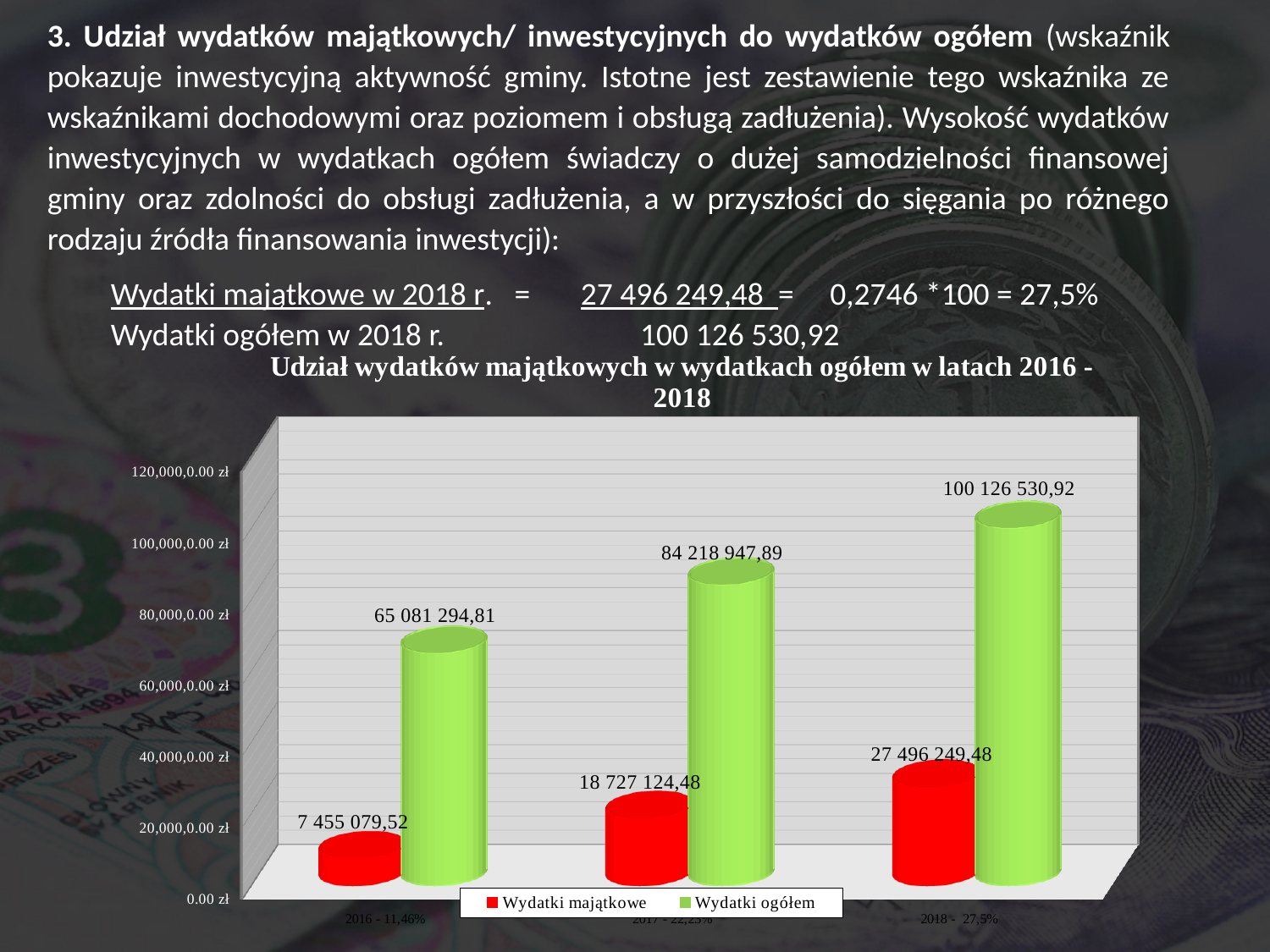

3. Udział wydatków majątkowych/ inwestycyjnych do wydatków ogółem (wskaźnik pokazuje inwestycyjną aktywność gminy. Istotne jest zestawienie tego wskaźnika ze wskaźnikami dochodowymi oraz poziomem i obsługą zadłużenia). Wysokość wydatków inwestycyjnych w wydatkach ogółem świadczy o dużej samodzielności finansowej gminy oraz zdolności do obsługi zadłużenia, a w przyszłości do sięgania po różnego rodzaju źródła finansowania inwestycji):
Wydatki majątkowe w 2018 r.   =       27 496 249,48  =     0,2746 *100 = 27,5%
Wydatki ogółem w 2018 r.        	   100 126 530,92

[unsupported chart]